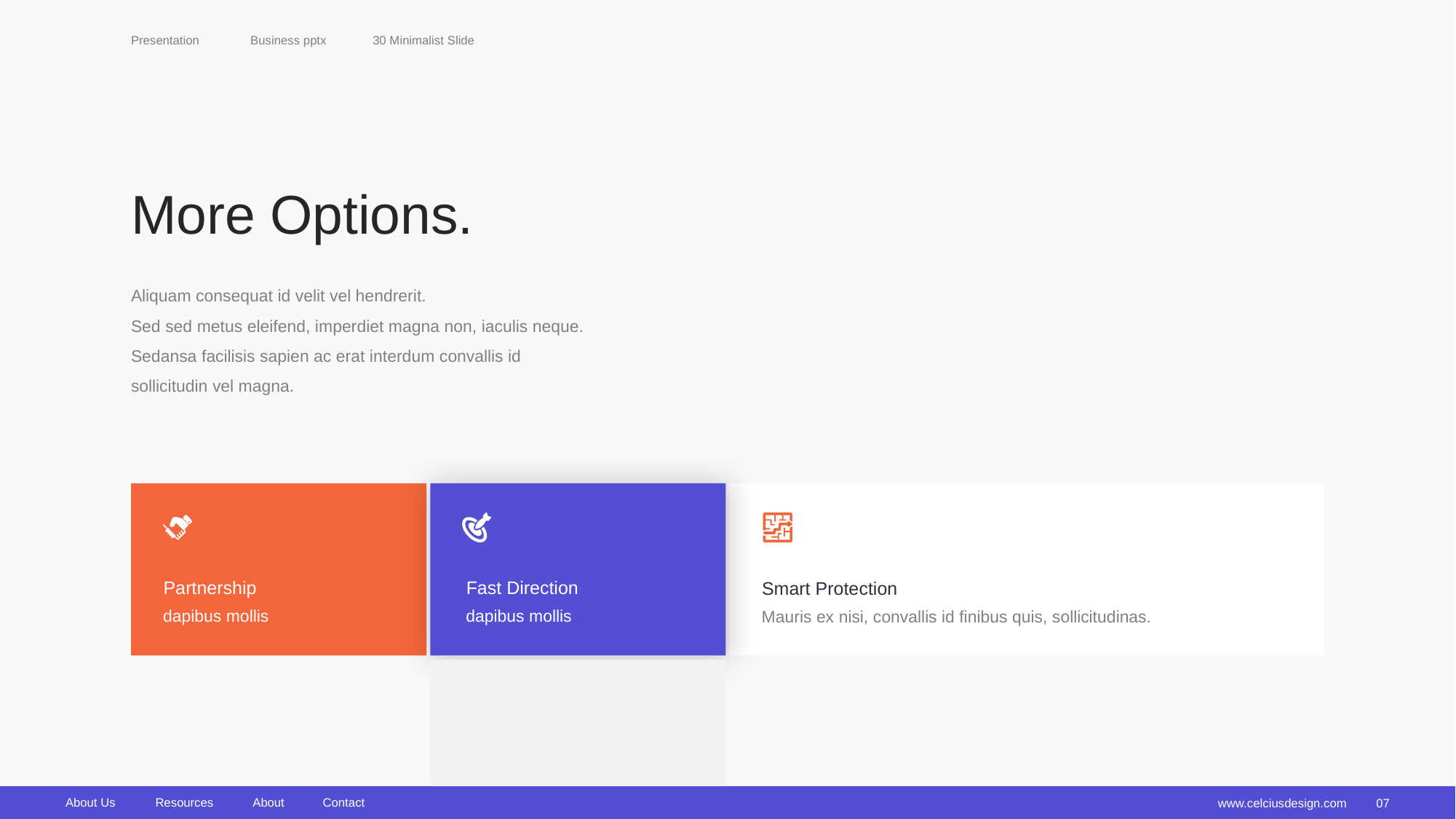

Presentation
Business pptx
30 Minimalist Slide

More Options.
Aliquam consequat id velit vel hendrerit.
Sed sed metus eleifend, imperdiet magna non, iaculis neque. Sedansa facilisis sapien ac erat interdum convallis id sollicitudin vel magna.

Partnership
Fast Direction
Smart Protection
dapibus mollis
dapibus mollis
Mauris ex nisi, convallis id finibus quis, sollicitudinas.
www.celciusdesign.com
07
About Us
Resources
About
Contact